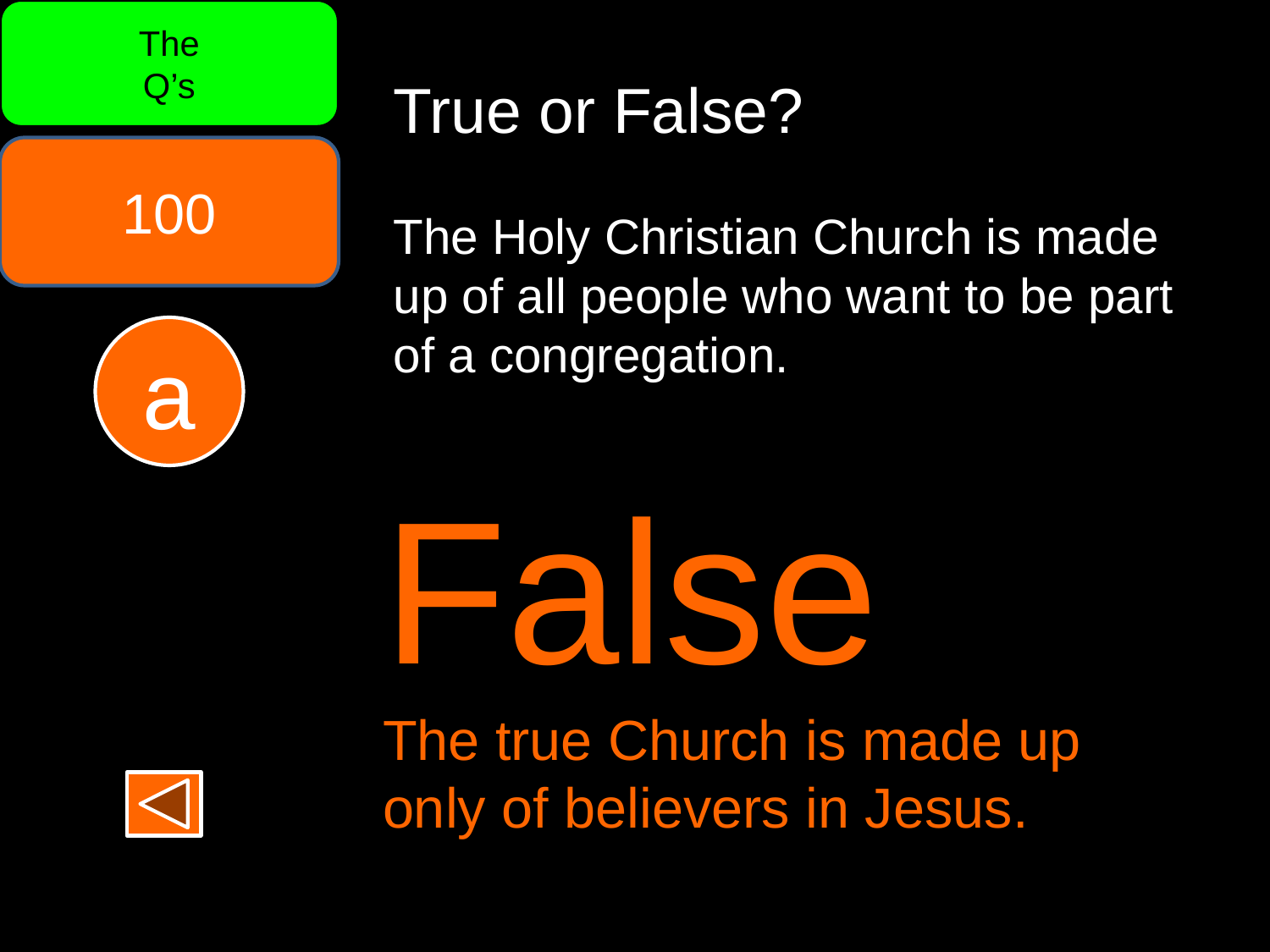

The
Q’s
True or False?

The Holy Christian Church is made up of all people who want to be part of a congregation.
100
a
False
The true Church is made up only of believers in Jesus.